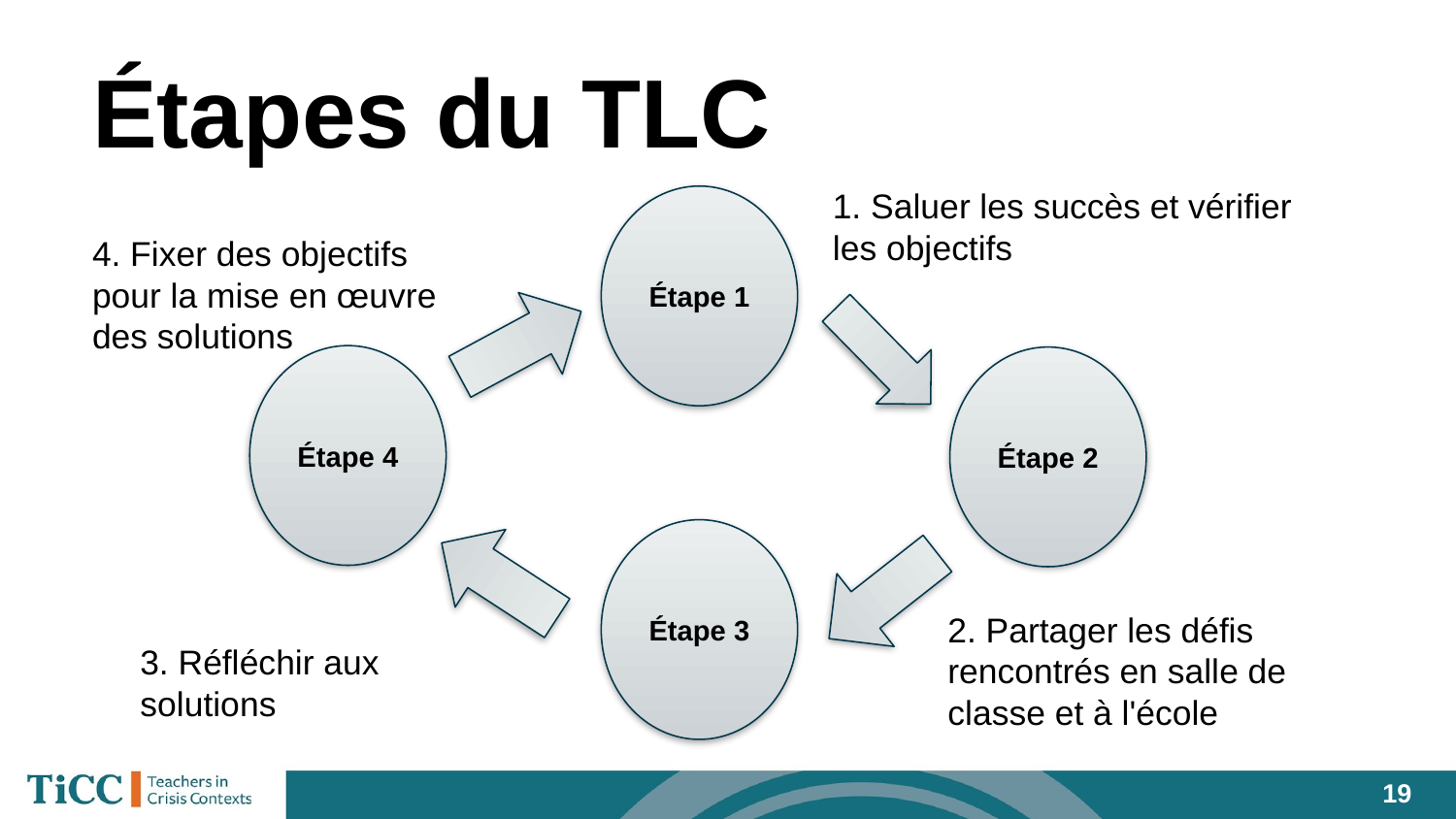

# Étapes du TLC
1. Saluer les succès et vérifier les objectifs
Étape 1
4. Fixer des objectifs pour la mise en œuvre des solutions

Étape 4
Étape 2

Étape 3

2. Partager les défis rencontrés en salle de classe et à l'école
3. Réfléchir aux solutions
19